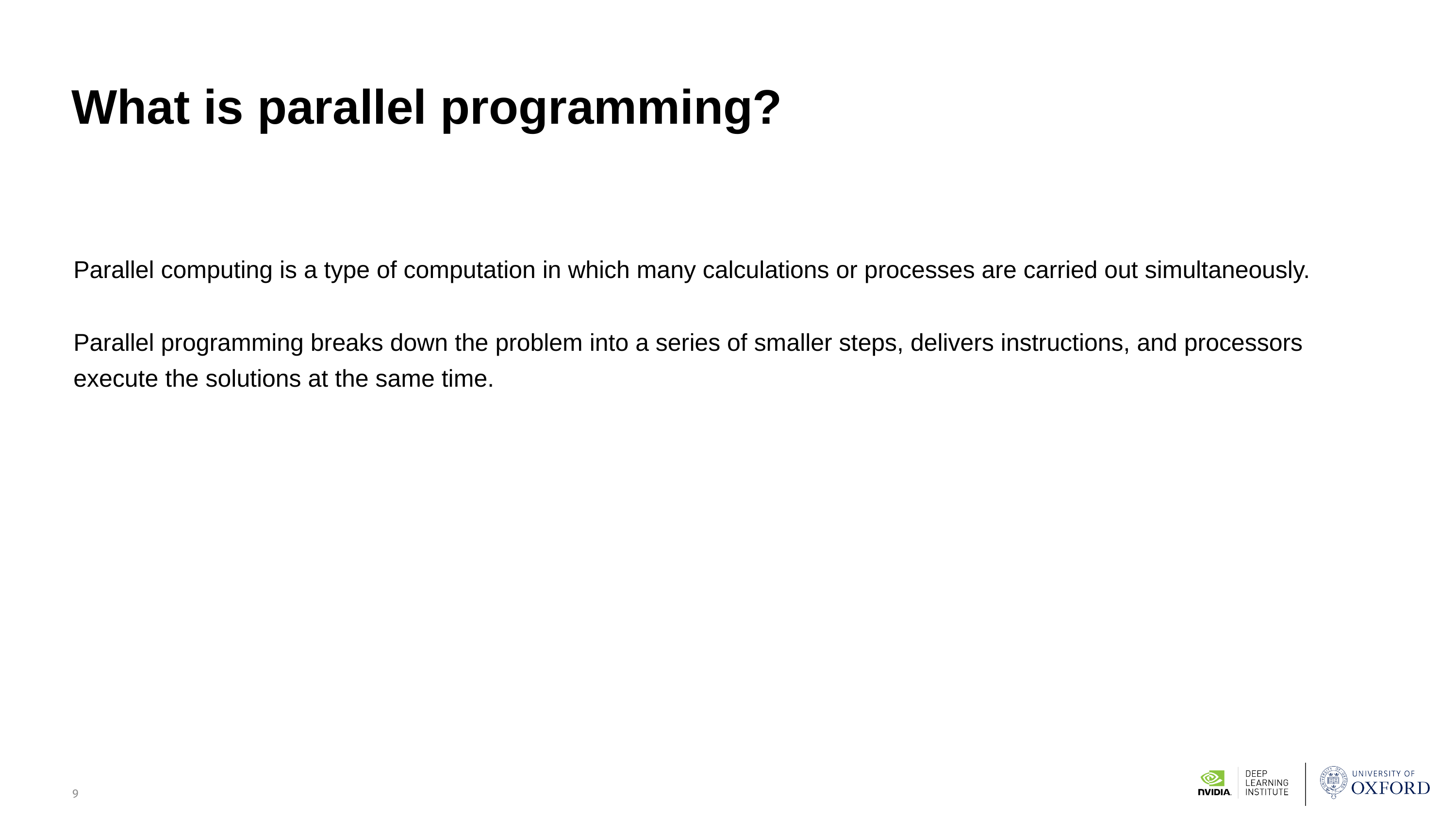

# What is parallel programming?
Parallel computing is a type of computation in which many calculations or processes are carried out simultaneously.

Parallel programming breaks down the problem into a series of smaller steps, delivers instructions, and processors
execute the solutions at the same time.